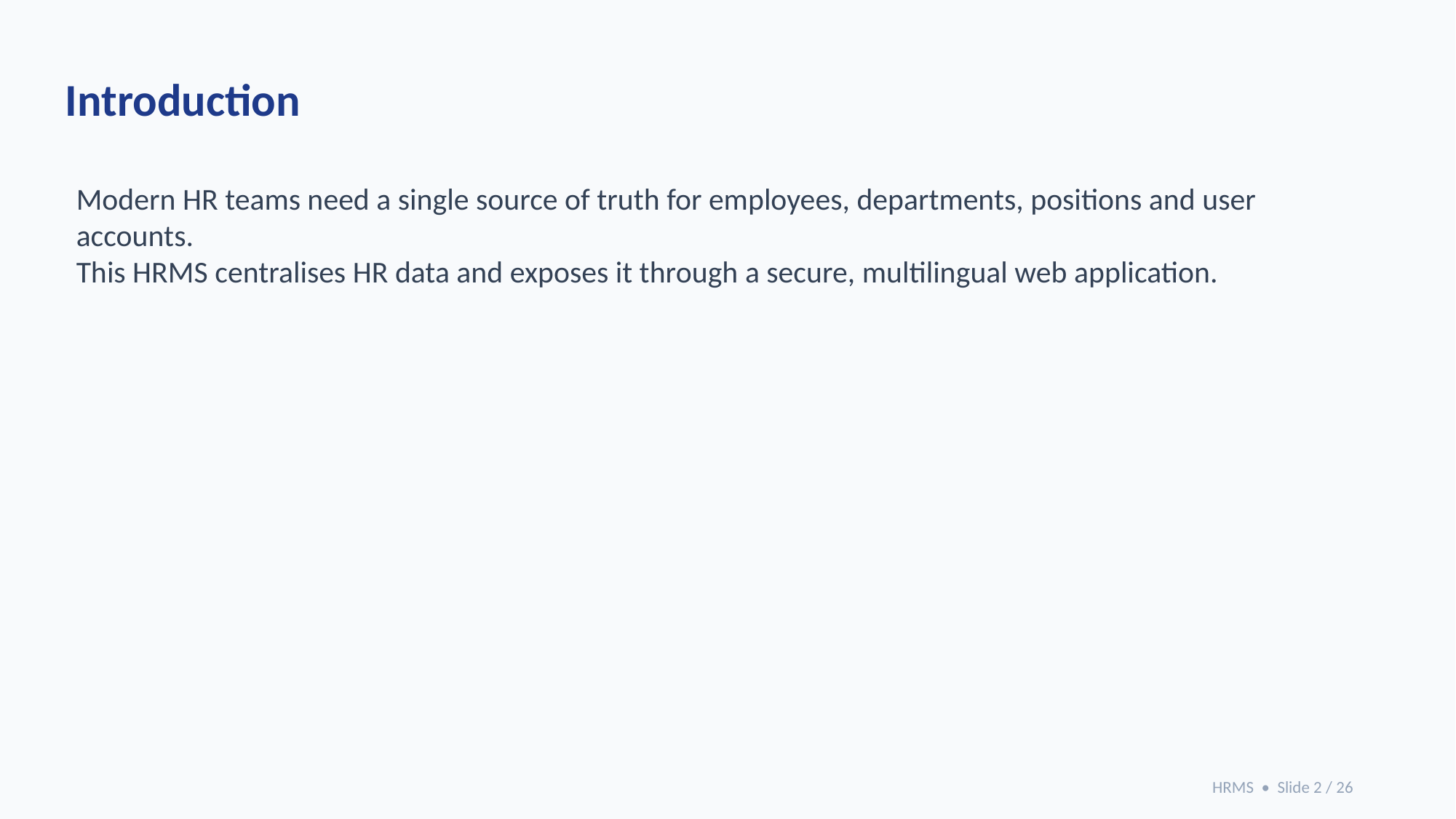

Introduction
Modern HR teams need a single source of truth for employees, departments, positions and user accounts.
This HRMS centralises HR data and exposes it through a secure, multilingual web application.
HRMS  •  Slide 2 / 26